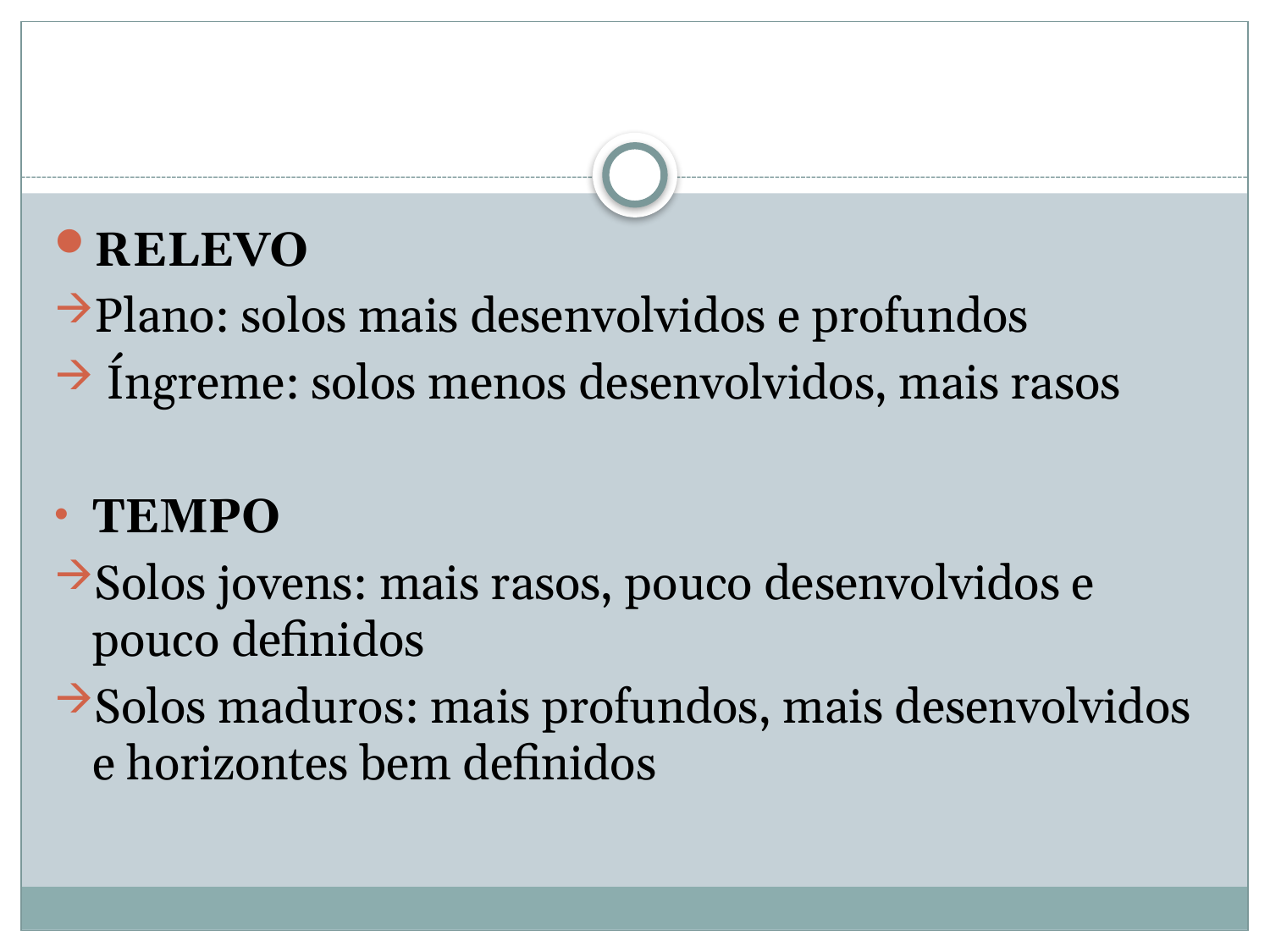

#
RELEVO
Plano: solos mais desenvolvidos e profundos
 Íngreme: solos menos desenvolvidos, mais rasos

TEMPO
Solos jovens: mais rasos, pouco desenvolvidos e pouco definidos
Solos maduros: mais profundos, mais desenvolvidos e horizontes bem definidos